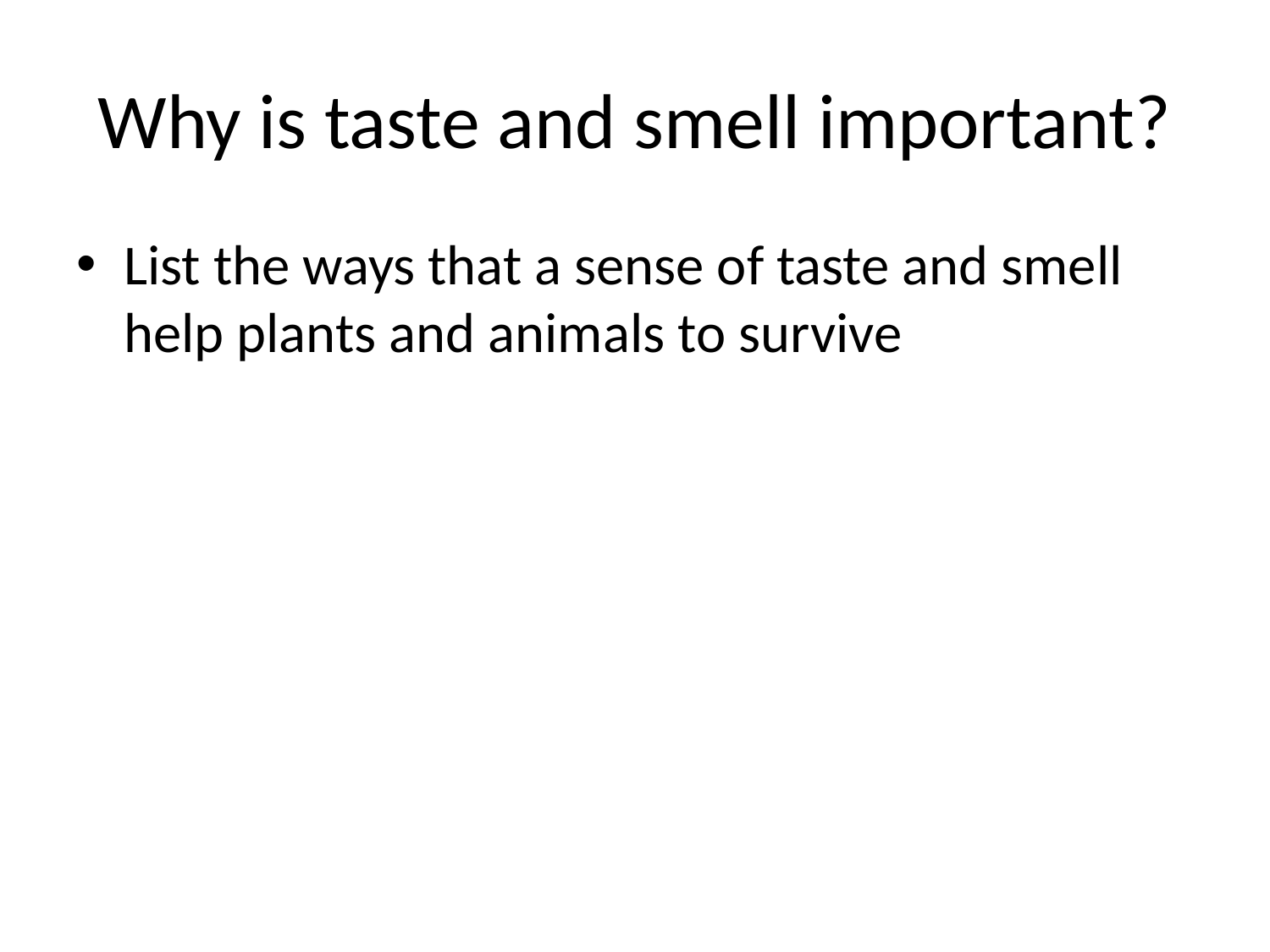

# Why is taste and smell important?
List the ways that a sense of taste and smell help plants and animals to survive